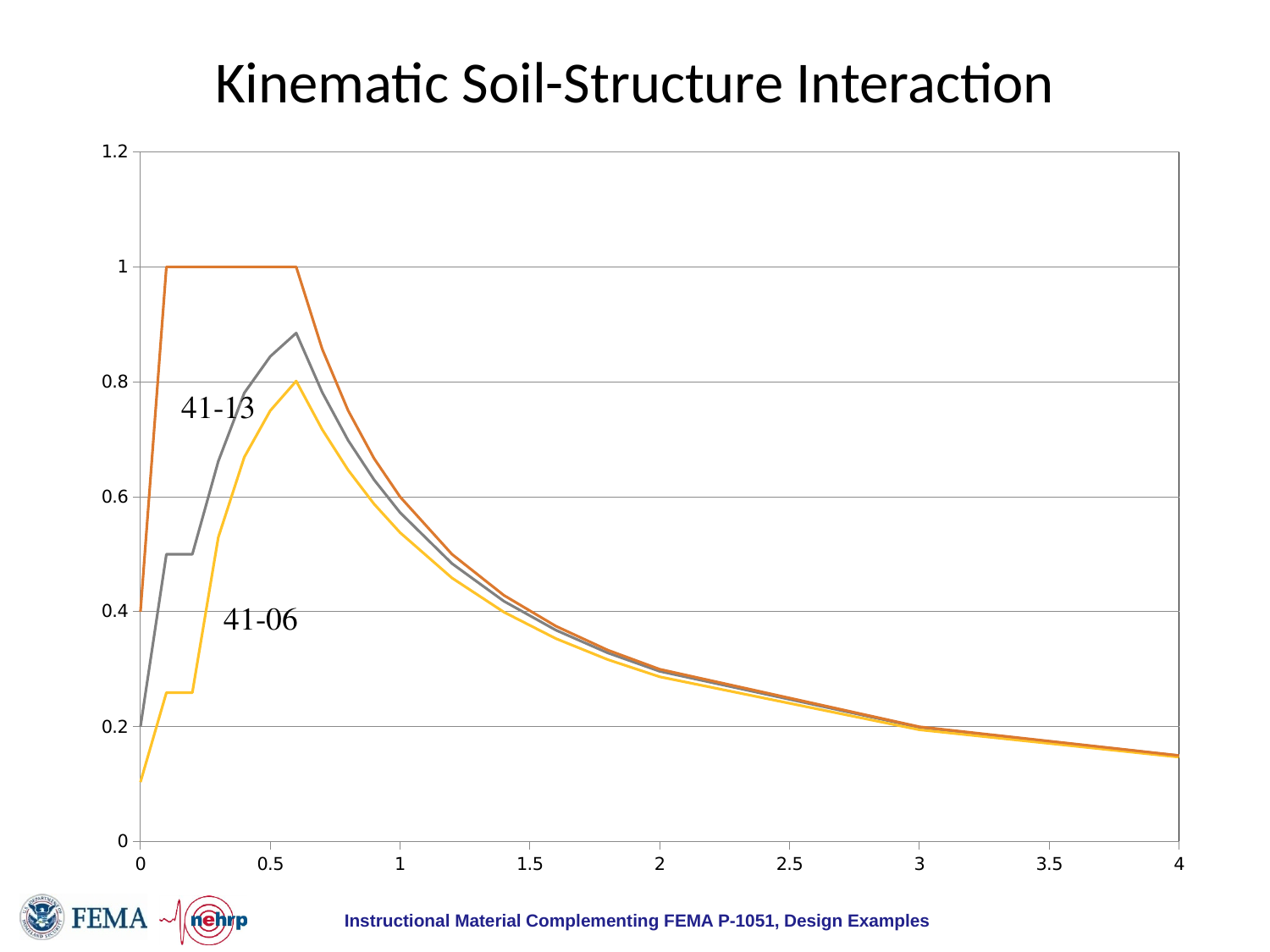

# Kinematic Soil-Structure Interaction

### Chart

| Category |  |  |  |
|---|---|---|---|
41-13
41-06